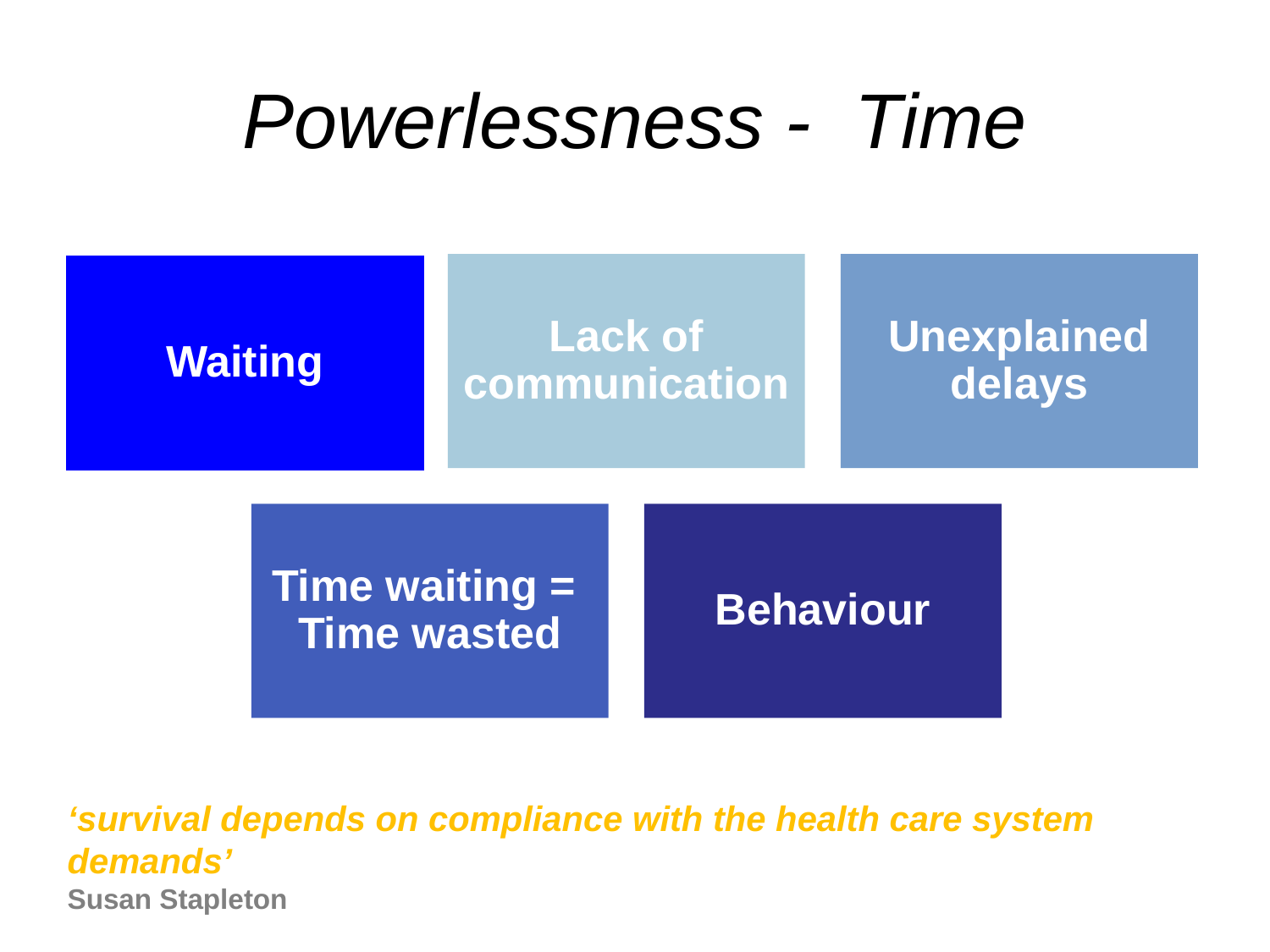

# Powerlessness -  Time
Waiting
Lack of communication
Unexplained delays
Time waiting =  Time wasted
Behaviour
‘survival depends on compliance with the health care system demands’
Susan Stapleton